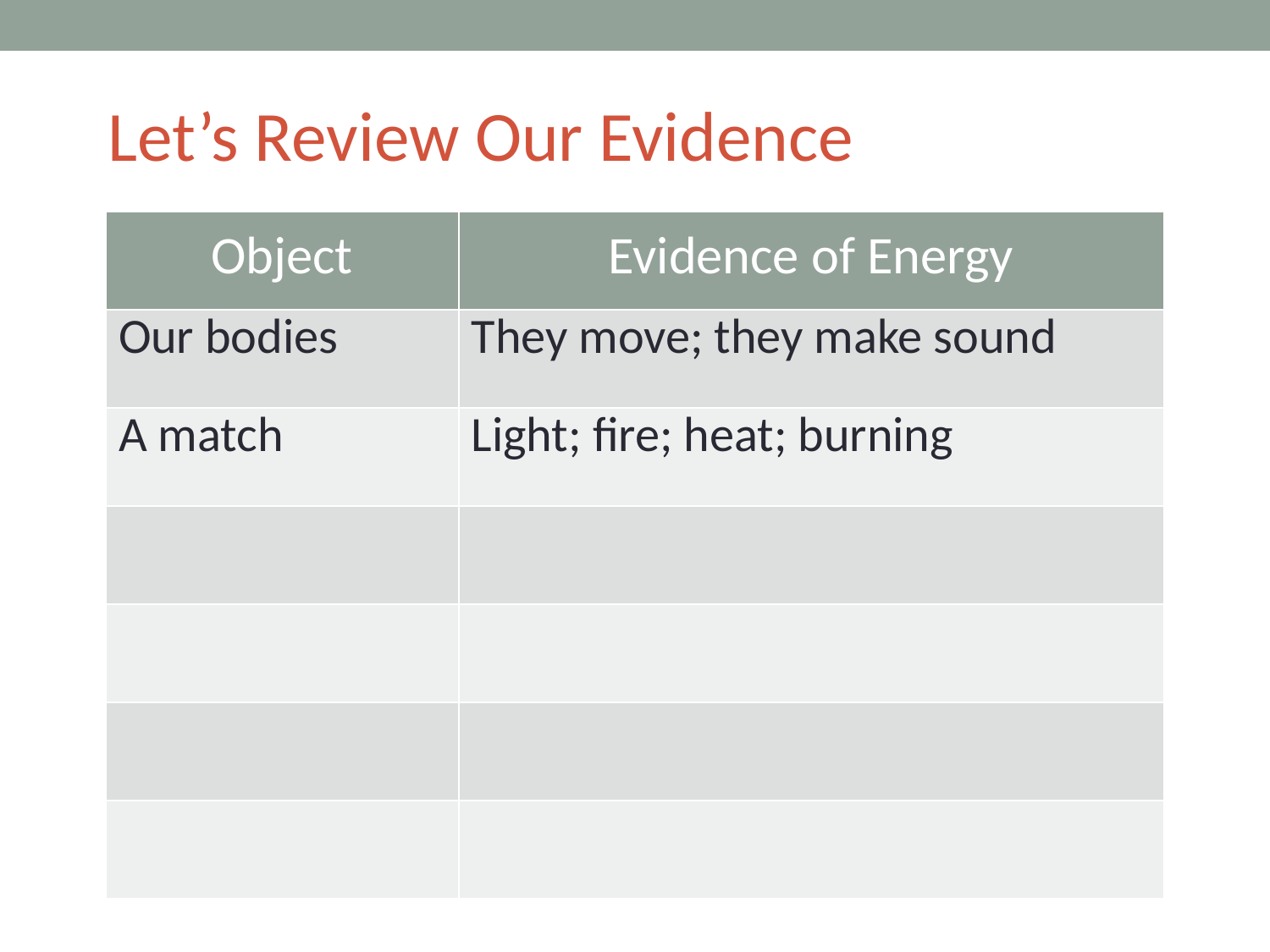

Let’s Review Our Evidence
| Object | Evidence of Energy |
| --- | --- |
| Our bodies | They move; they make sound |
| A match | Light; fire; heat; burning |
|  |  |
|  |  |
|  |  |
|  |  |